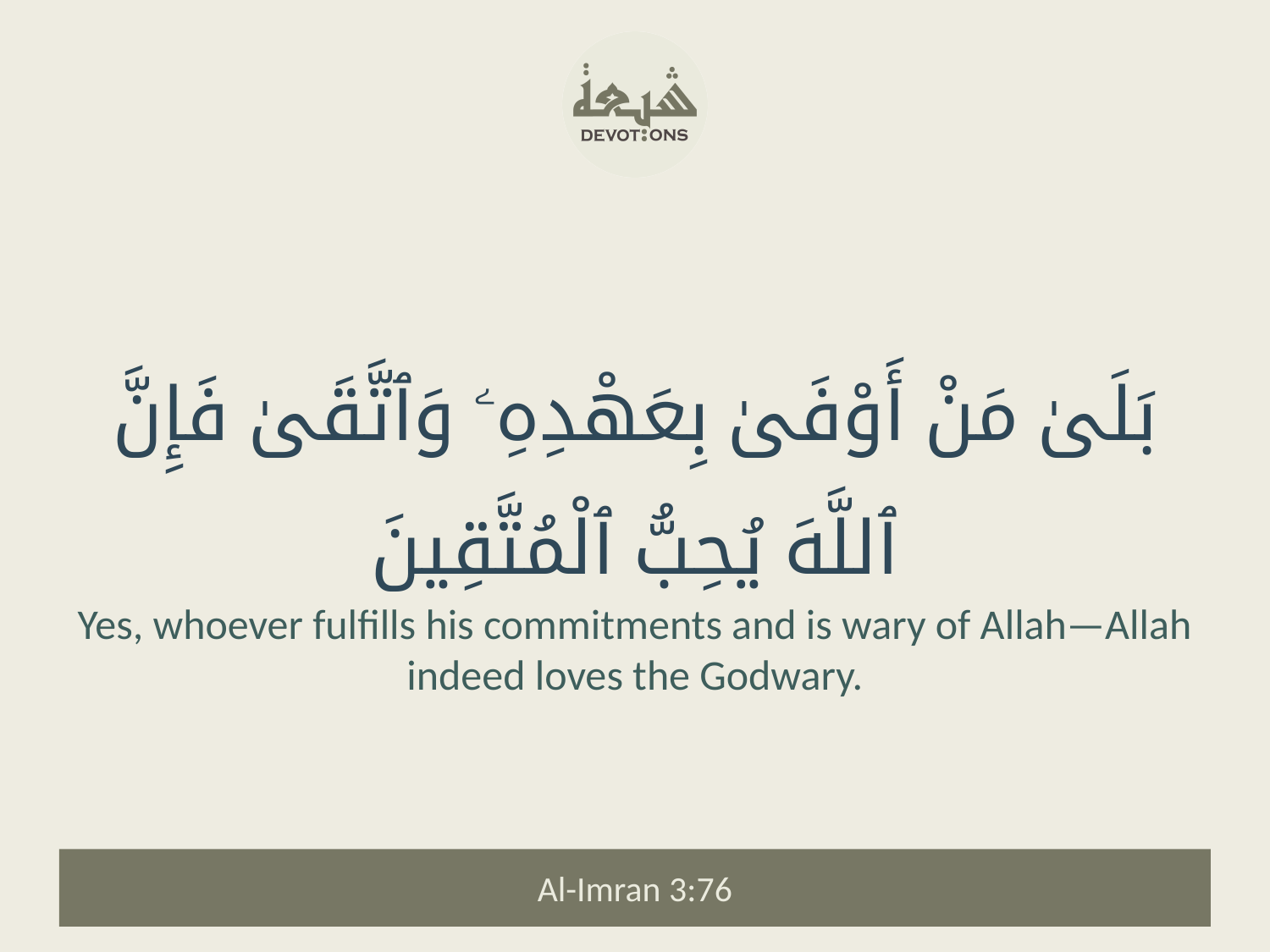

بَلَىٰ مَنْ أَوْفَىٰ بِعَهْدِهِۦ وَٱتَّقَىٰ فَإِنَّ ٱللَّهَ يُحِبُّ ٱلْمُتَّقِينَ
Yes, whoever fulfills his commitments and is wary of Allah—Allah indeed loves the Godwary.
Al-Imran 3:76